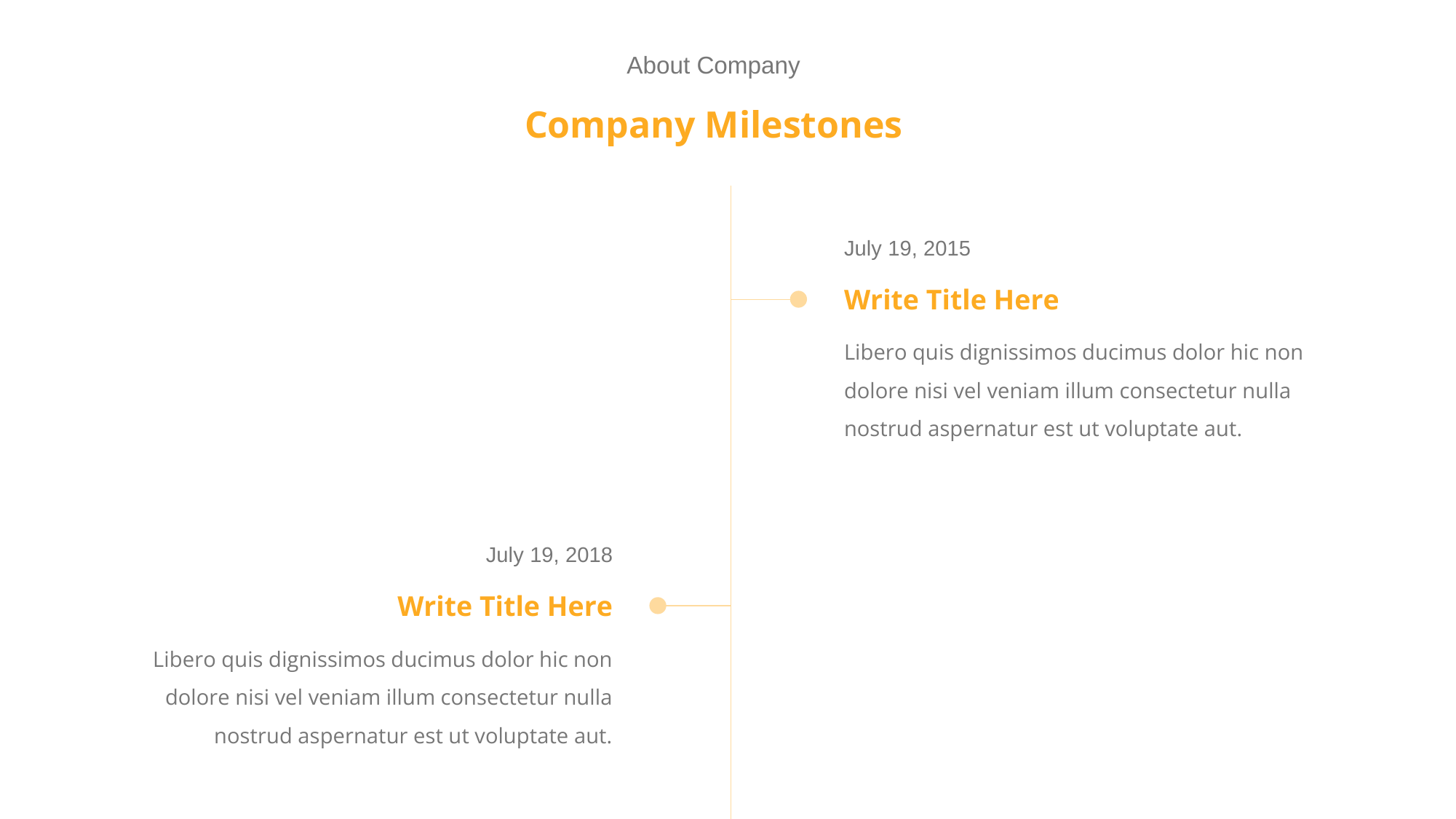

About Company
Company Milestones

July 19, 2015
Write Title Here

Libero quis dignissimos ducimus dolor hic non dolore nisi vel veniam illum consectetur nulla nostrud aspernatur est ut voluptate aut.

July 19, 2018
Write Title Here

Libero quis dignissimos ducimus dolor hic non dolore nisi vel veniam illum consectetur nulla nostrud aspernatur est ut voluptate aut.